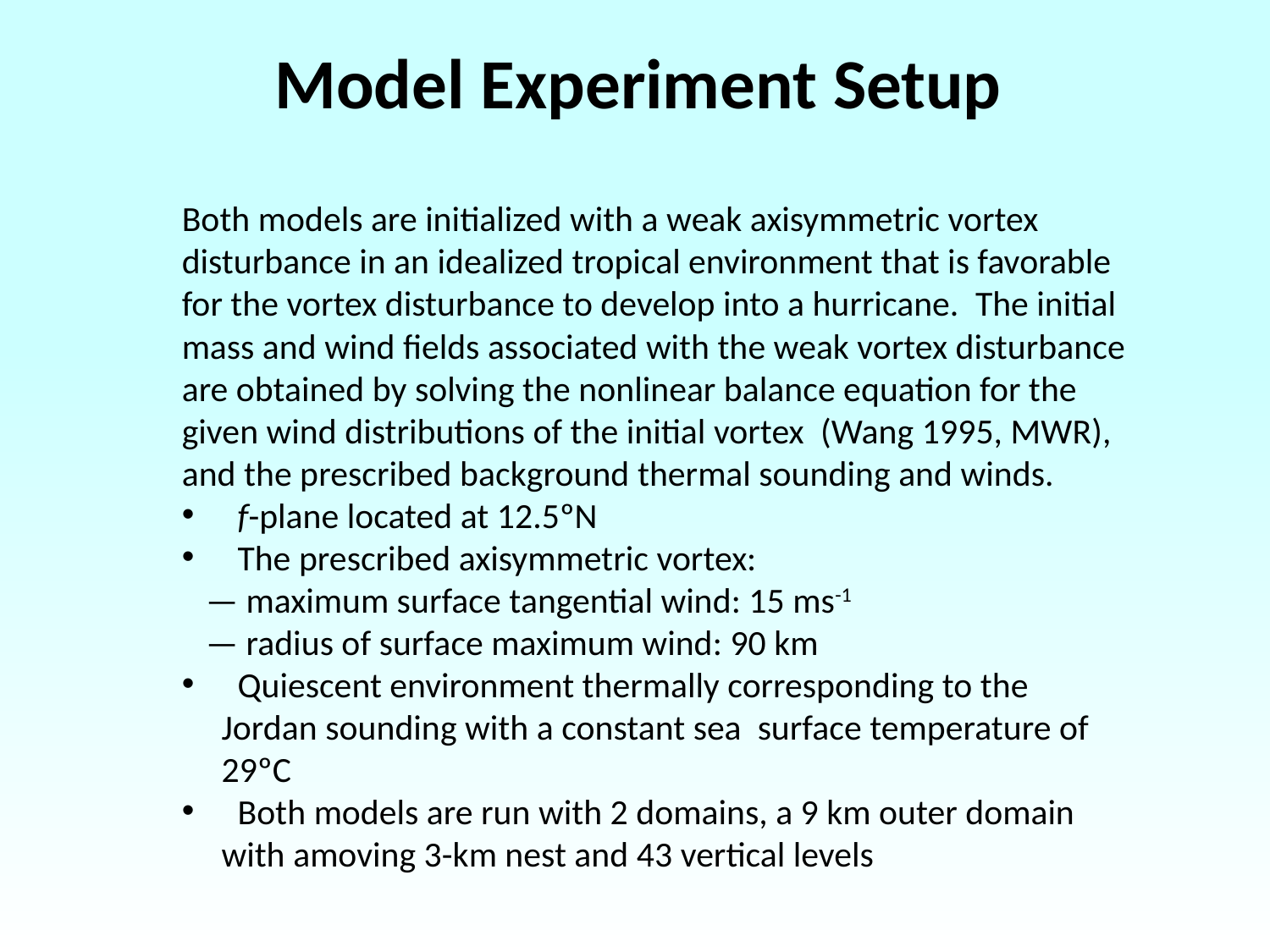

Model Experiment Setup
Both models are initialized with a weak axisymmetric vortex disturbance in an idealized tropical environment that is favorable for the vortex disturbance to develop into a hurricane.  The initial mass and wind fields associated with the weak vortex disturbance are obtained by solving the nonlinear balance equation for the given wind distributions of the initial vortex  (Wang 1995, MWR), and the prescribed background thermal sounding and winds.
  f-plane located at 12.5ºN
  The prescribed axisymmetric vortex:
   — maximum surface tangential wind: 15 ms-1
   — radius of surface maximum wind: 90 km
  Quiescent environment thermally corresponding to the Jordan sounding with a constant sea  surface temperature of 29ºC
  Both models are run with 2 domains, a 9 km outer domain with amoving 3-km nest and 43 vertical levels